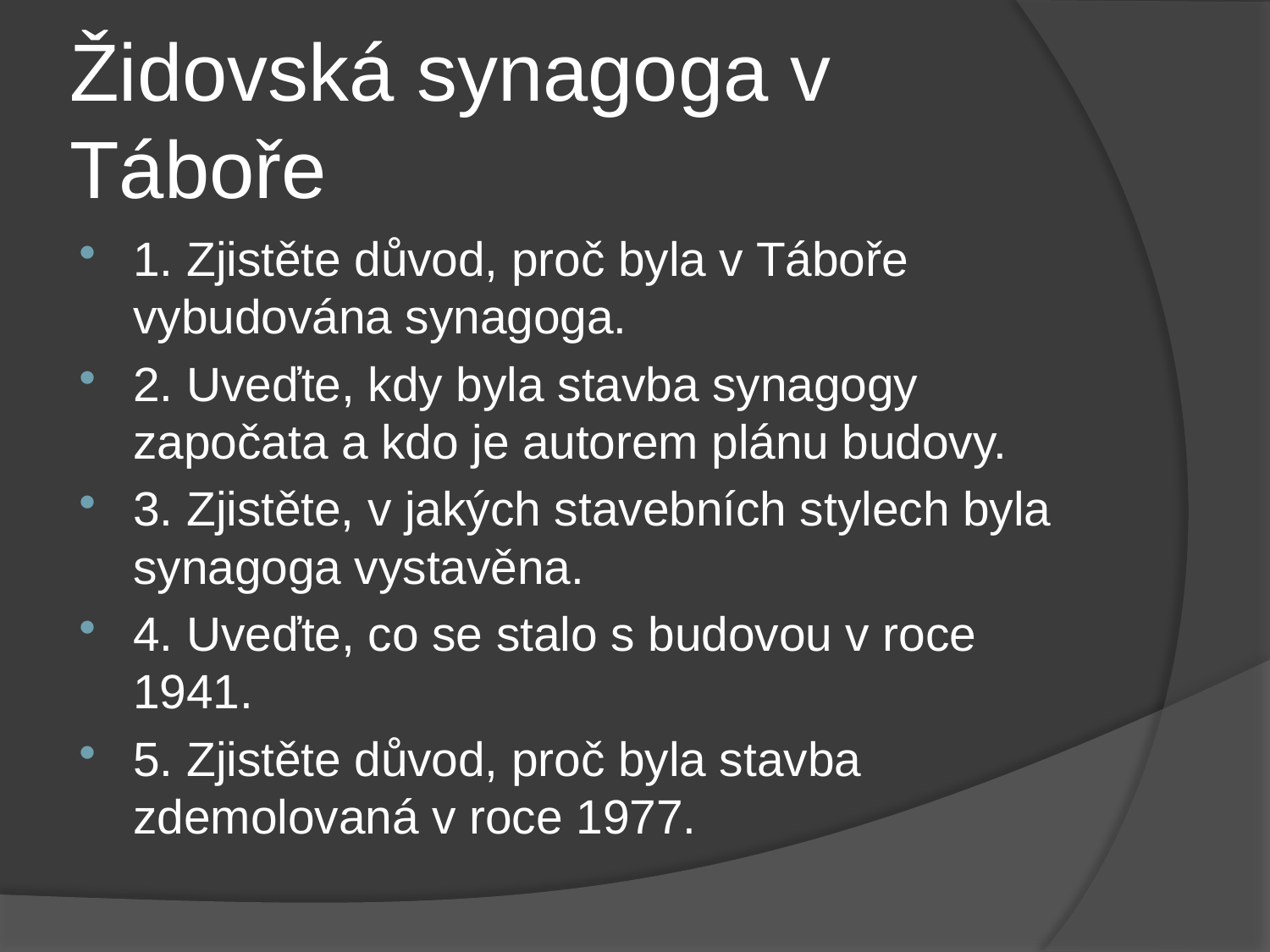

# Židovská synagoga v Táboře
1. Zjistěte důvod, proč byla v Táboře vybudována synagoga.
2. Uveďte, kdy byla stavba synagogy započata a kdo je autorem plánu budovy.
3. Zjistěte, v jakých stavebních stylech byla synagoga vystavěna.
4. Uveďte, co se stalo s budovou v roce 1941.
5. Zjistěte důvod, proč byla stavba zdemolovaná v roce 1977.